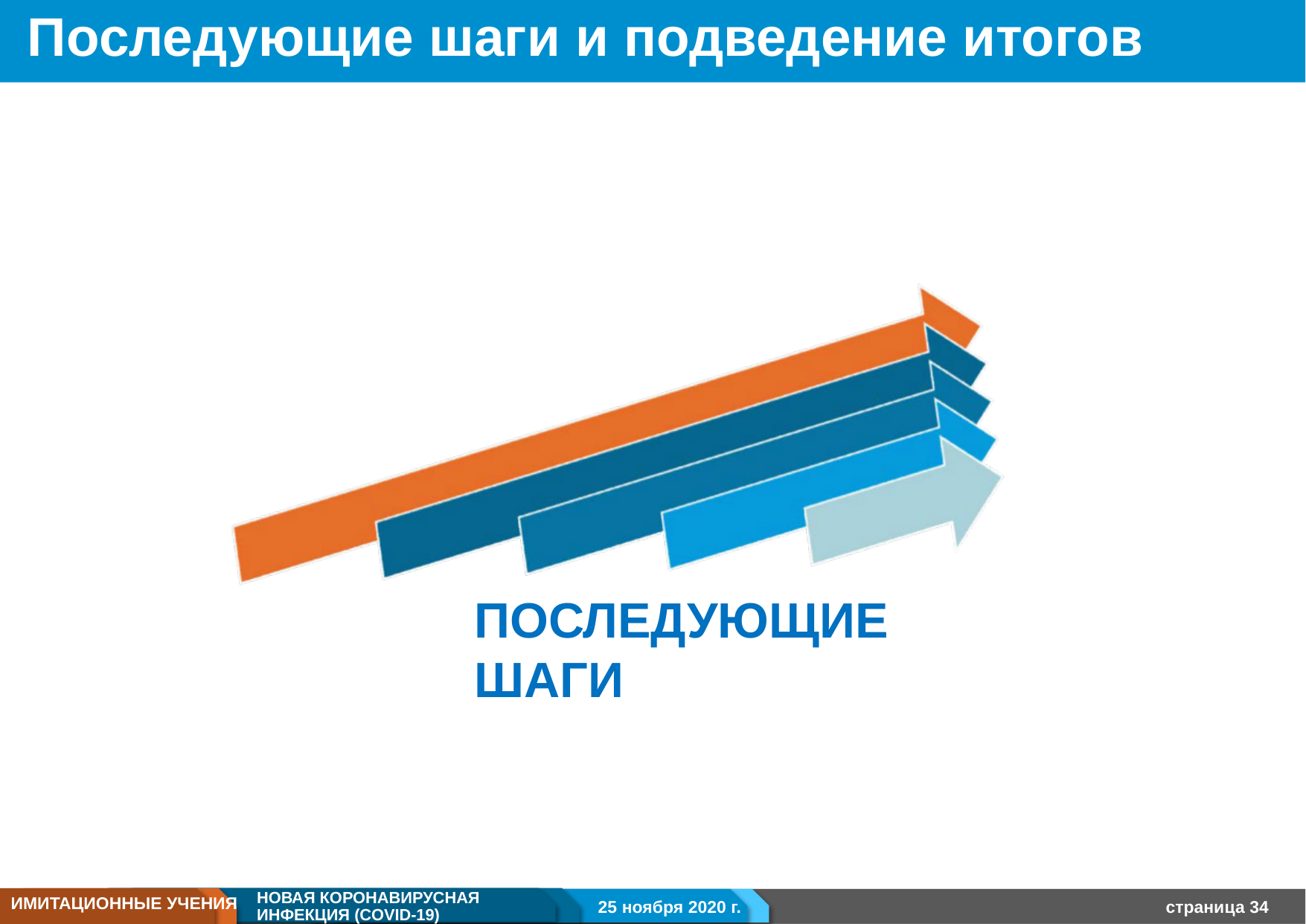

Последующие шаги и подведение итогов

ПОСЛЕДУЮЩИЕ ШАГИ
НОВАЯ КОРОНАВИРУСНАЯ ИНФЕКЦИЯ (COVID-19)
ИМИТАЦИОННЫЕ УЧЕНИЯ
25 ноября 2020 г.
страница 34